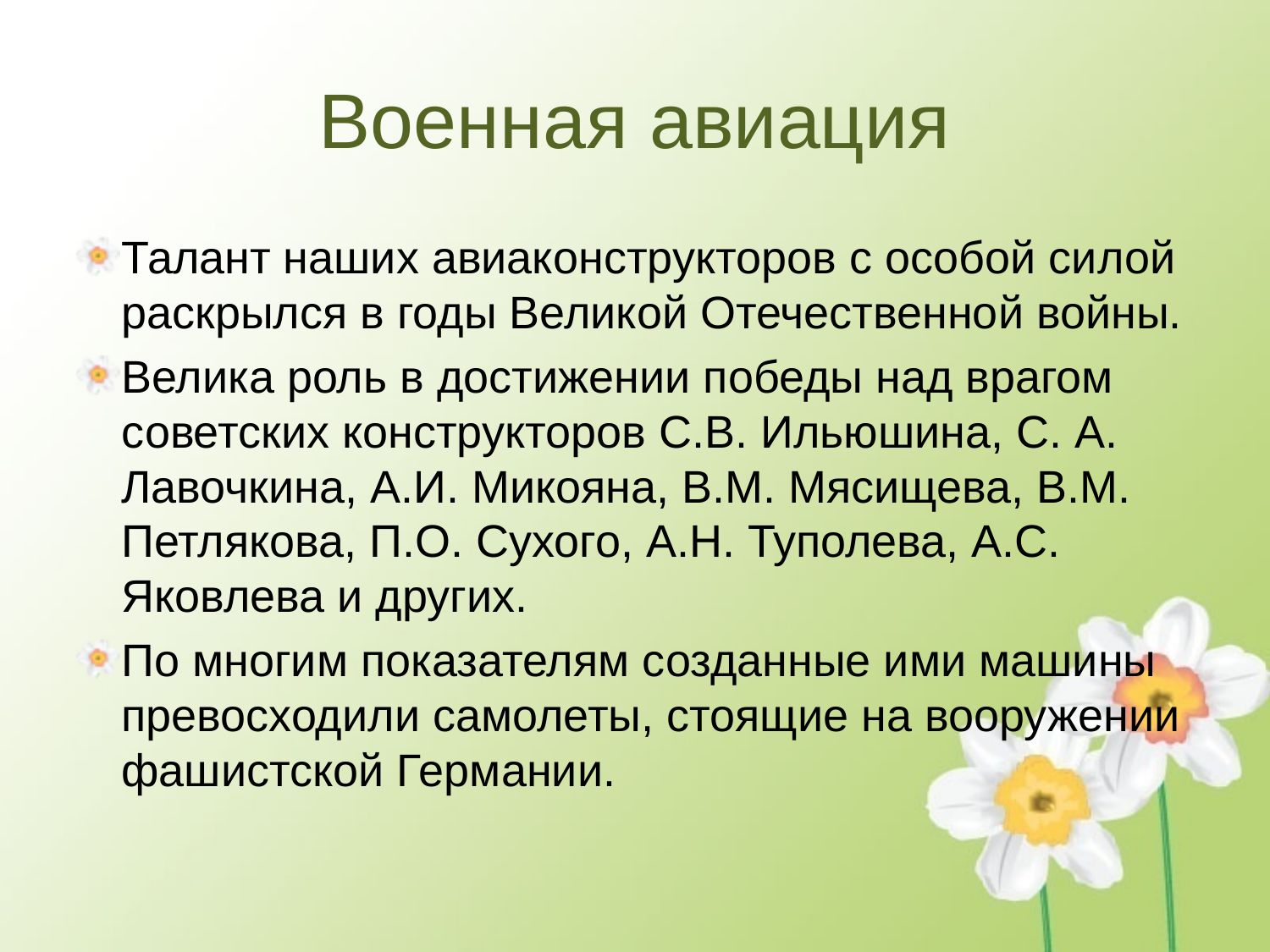

# Военная авиация
Талант наших авиаконструкторов с особой силой раскрылся в годы Великой Отечественной войны.
Велика роль в достижении победы над врагом советских конструкторов С.В. Ильюшина, С. А. Лавочкина, А.И. Микояна, В.М. Мясищева, В.М. Петлякова, П.О. Сухого, А.Н. Туполева, А.С. Яковлева и других.
По многим показателям созданные ими машины превосходили самолеты, стоящие на вооружении фашистской Германии.